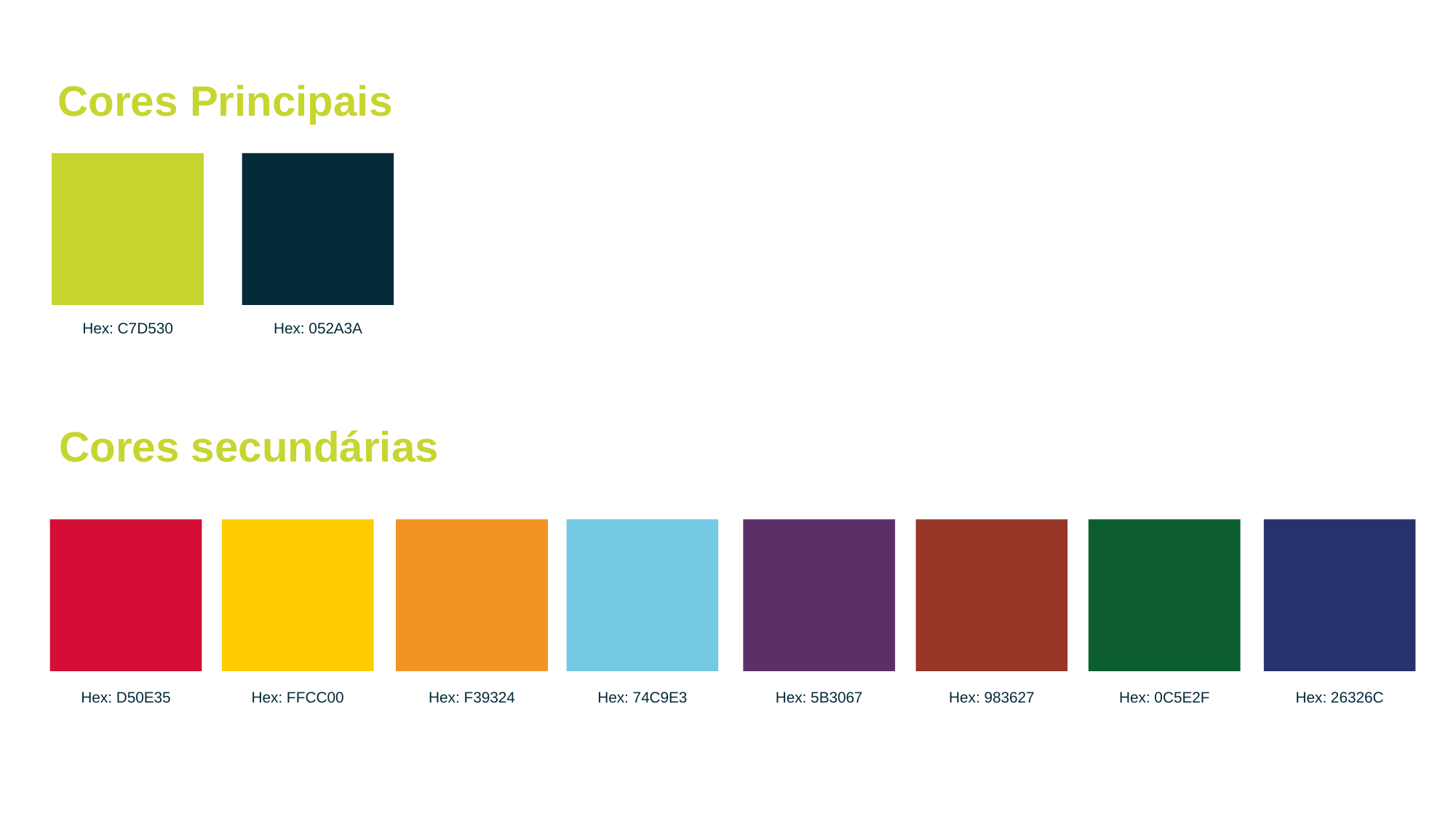

Cores Principais

Hex: C7D530
Hex: 052A3A
Cores secundárias

Hex: D50E35
Hex: FFCC00
Hex: F39324
Hex: 74C9E3
Hex: 5B3067
Hex: 983627
Hex: 0C5E2F
Hex: 26326C